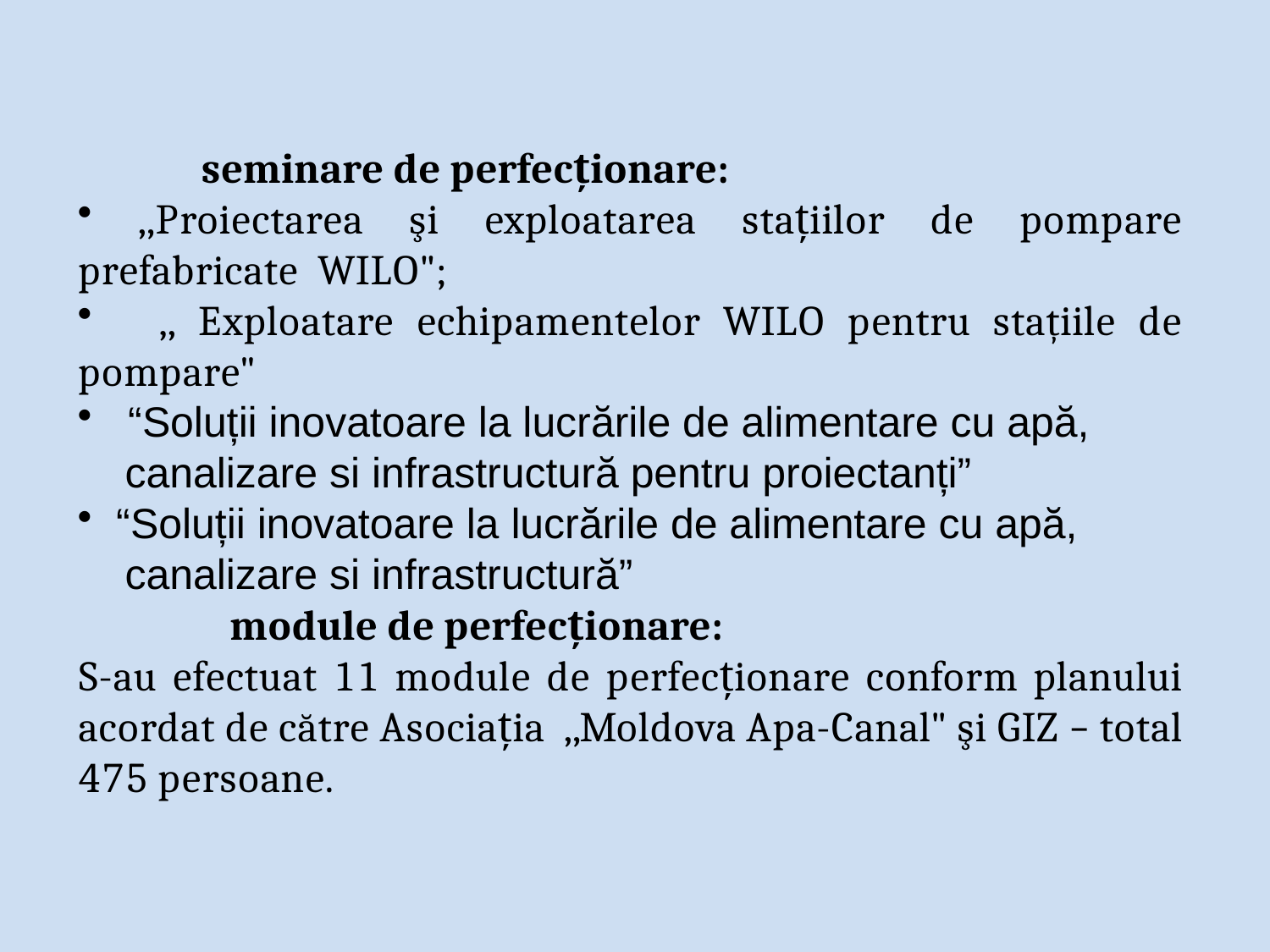

seminare de perfecționare:
 ,,Proiectarea şi exploatarea stațiilor de pompare prefabricate  WILO";
   ,, Exploatare echipamentelor WILO pentru staţiile de pompare"
   “Soluții inovatoare la lucrările de alimentare cu apă,
    canalizare si infrastructură pentru proiectanți”
  “Soluții inovatoare la lucrările de alimentare cu apă,
    canalizare si infrastructură”
                module de perfecționare:
S-au efectuat 11 module de perfecționare conform planului acordat de către Asociația  ,,Moldova Apa-Canal" şi GIZ – total 475 persoane.